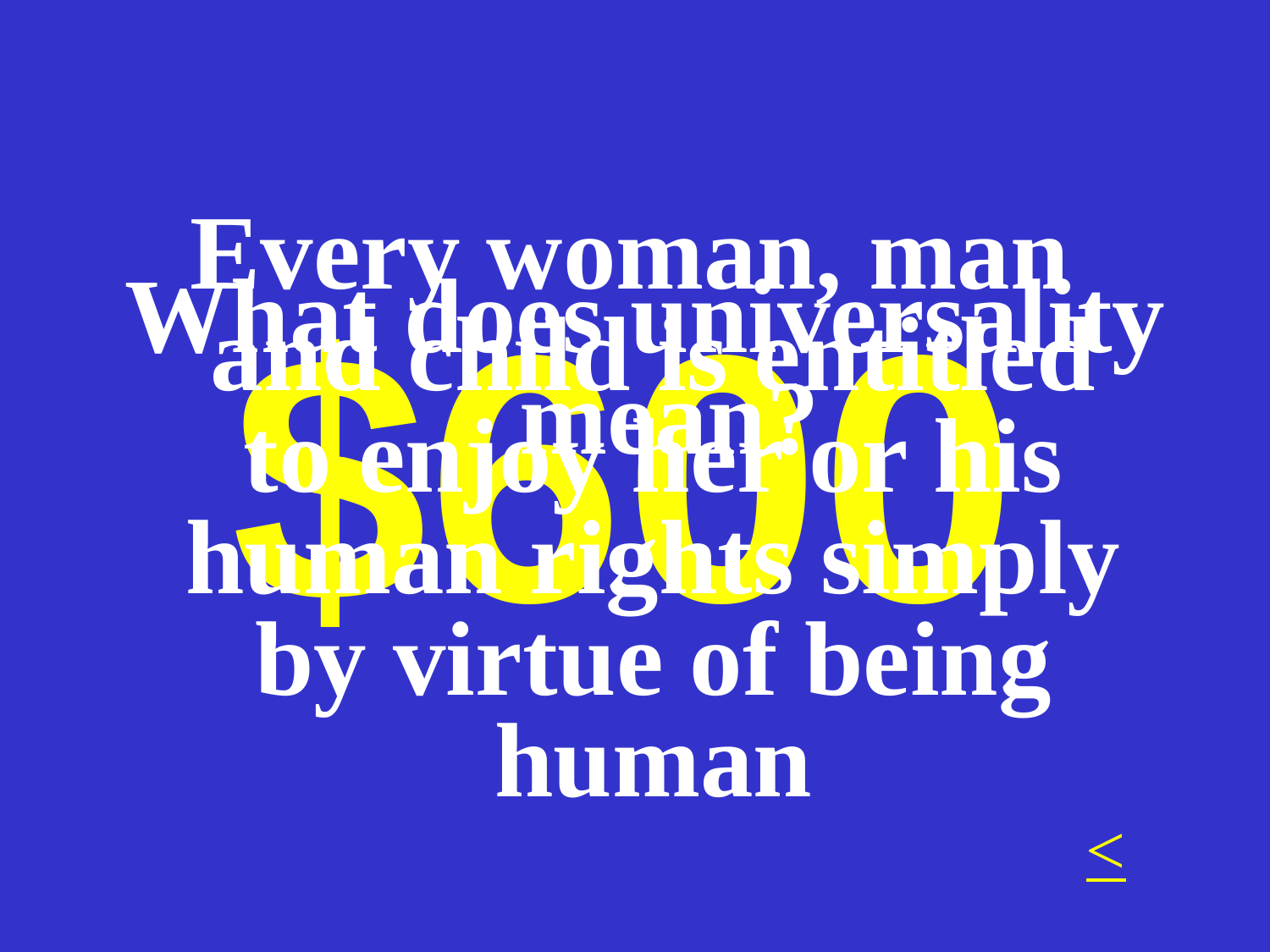

Every woman, man and child is entitled to enjoy her or his human rights simply by virtue of being human
What does universality mean?
# $600
<